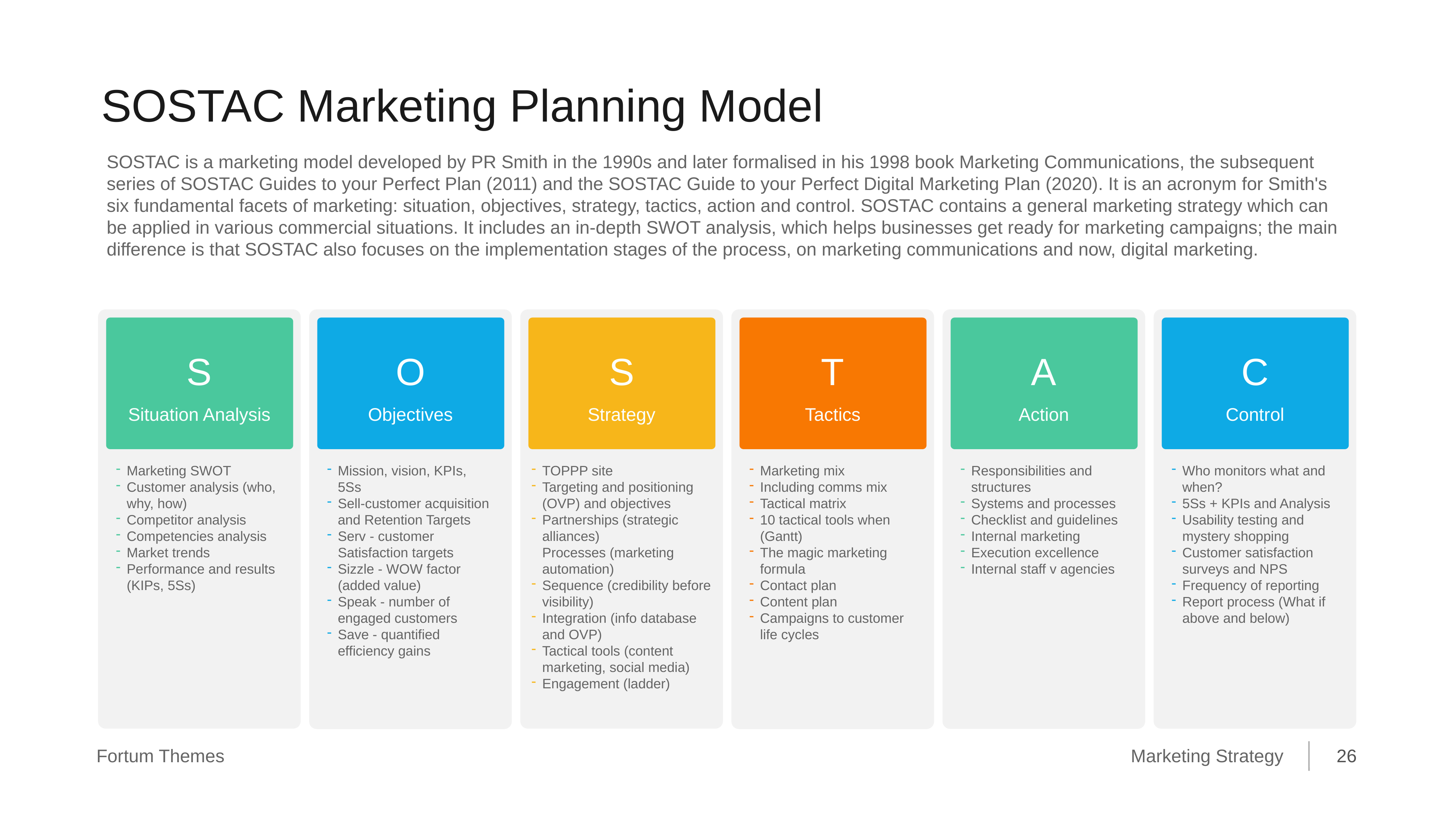

SOSTAC Marketing Planning Model
SOSTAC is a marketing model developed by PR Smith in the 1990s and later formalised in his 1998 book Marketing Communications, the subsequent series of SOSTAC Guides to your Perfect Plan (2011) and the SOSTAC Guide to your Perfect Digital Marketing Plan (2020). It is an acronym for Smith's six fundamental facets of marketing: situation, objectives, strategy, tactics, action and control. SOSTAC contains a general marketing strategy which can be applied in various commercial situations. It includes an in-depth SWOT analysis, which helps businesses get ready for marketing campaigns; the main difference is that SOSTAC also focuses on the implementation stages of the process, on marketing communications and now, digital marketing.

S
O
S
T
A
C
Situation Analysis
Objectives
Strategy
Tactics
Action
Control
Marketing SWOT
Customer analysis (who, why, how)
Competitor analysis
Competencies analysis
Market trends
Performance and results (KIPs, 5Ss)
Mission, vision, KPIs, 5Ss
Sell-customer acquisition and Retention Targets
Serv - customer Satisfaction targets
Sizzle - WOW factor (added value)
Speak - number of engaged customers
Save - quantified efficiency gains
TOPPP site
Targeting and positioning (OVP) and objectives
Partnerships (strategic alliances)
Processes (marketing automation)
Sequence (credibility before visibility)
Integration (info database and OVP)
Tactical tools (content marketing, social media)
Engagement (ladder)
Marketing mix
Including comms mix
Tactical matrix
10 tactical tools when (Gantt)
The magic marketing formula
Contact plan
Content plan
Campaigns to customer life cycles
Responsibilities and structures
Systems and processes
Checklist and guidelines
Internal marketing
Execution excellence
Internal staff v agencies
Who monitors what and when?
5Ss + KPIs and Analysis
Usability testing and mystery shopping
Customer satisfaction surveys and NPS
Frequency of reporting
Report process (What if above and below)
26